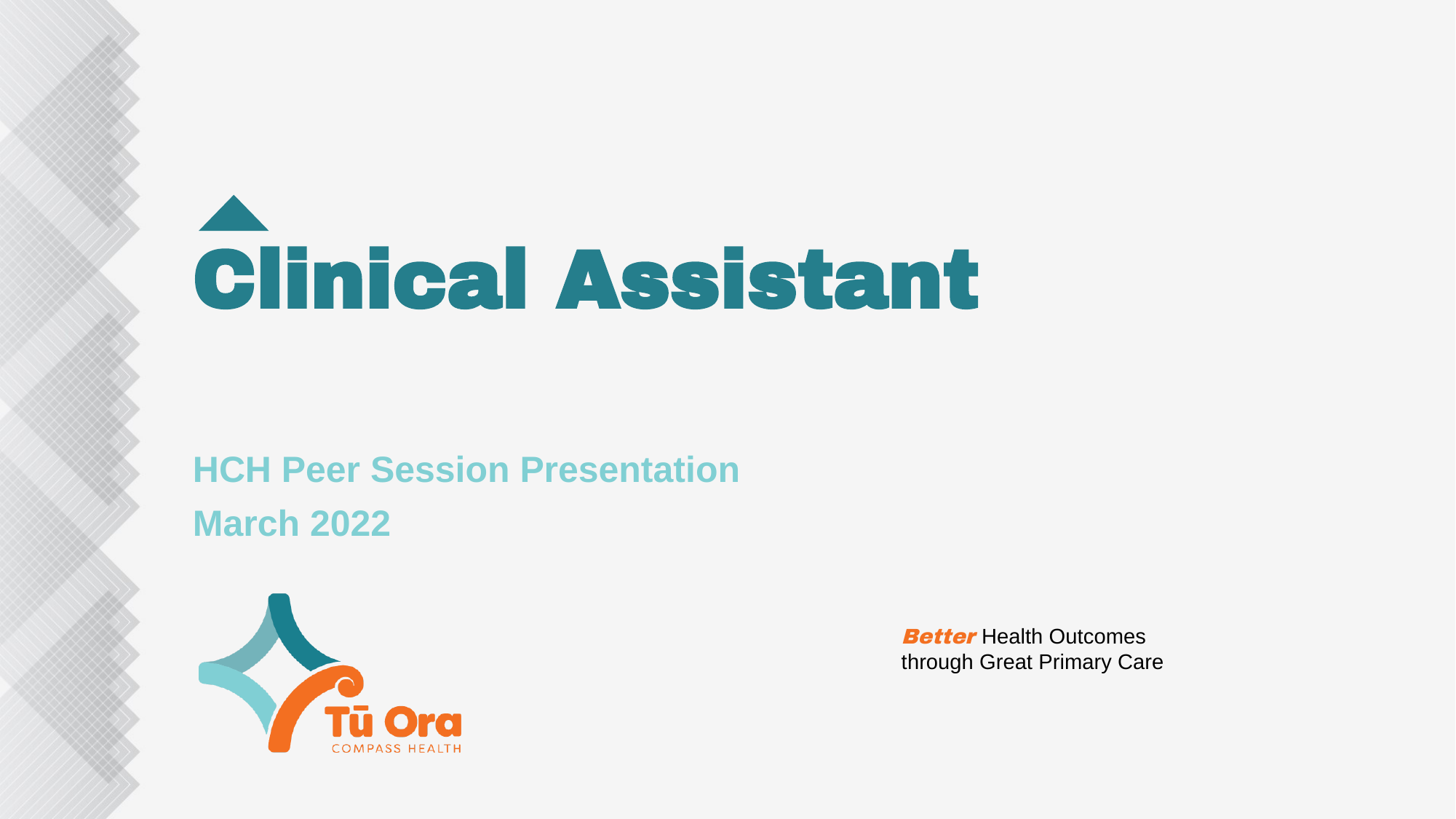

# Clinical Assistant
HCH Peer Session Presentation
March 2022
Better Health Outcomes
through Great Primary Care